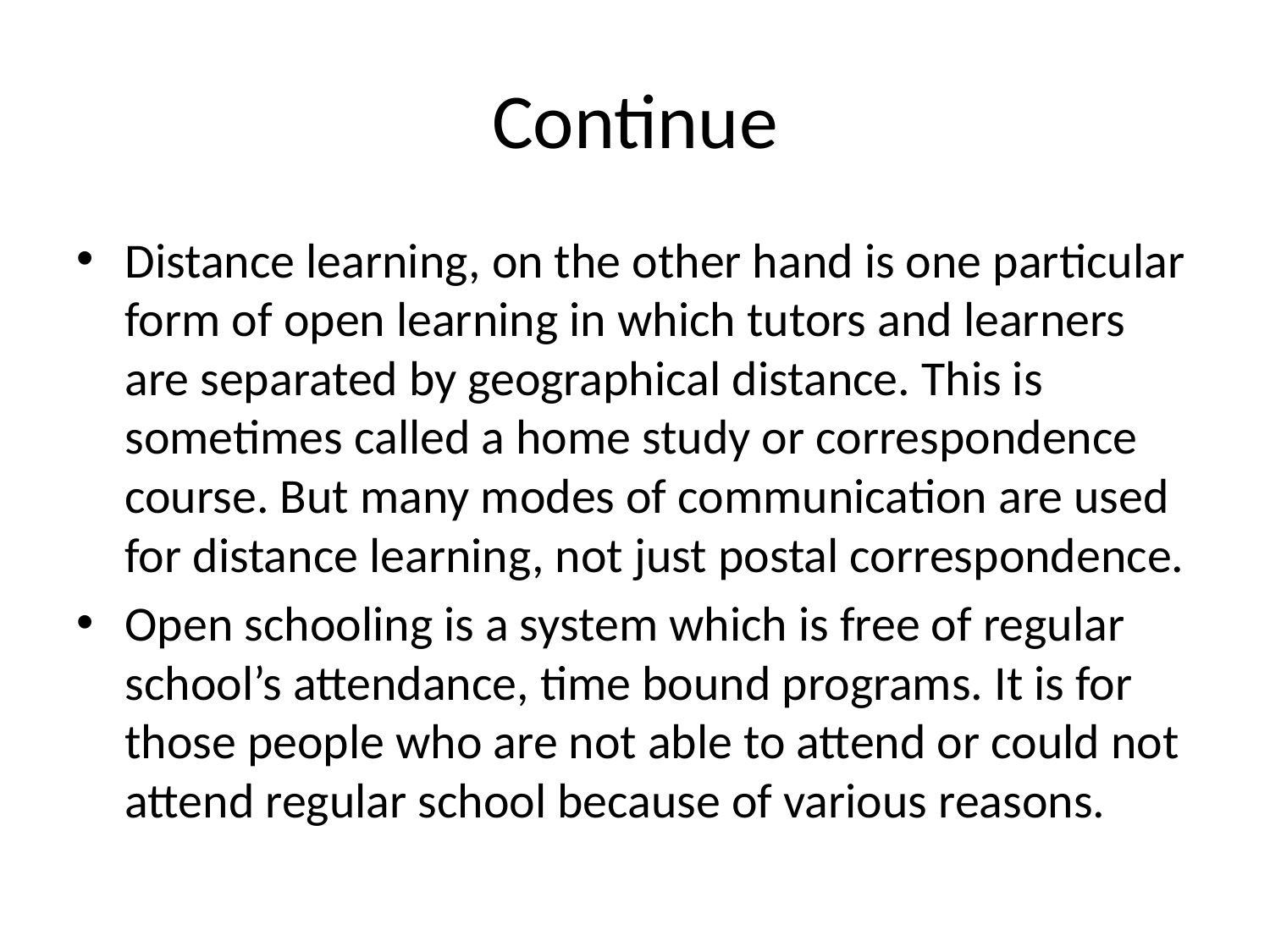

# Continue
Distance learning, on the other hand is one particular form of open learning in which tutors and learners are separated by geographical distance. This is sometimes called a home study or correspondence course. But many modes of communication are used for distance learning, not just postal correspondence.
Open schooling is a system which is free of regular school’s attendance, time bound programs. It is for those people who are not able to attend or could not attend regular school because of various reasons.